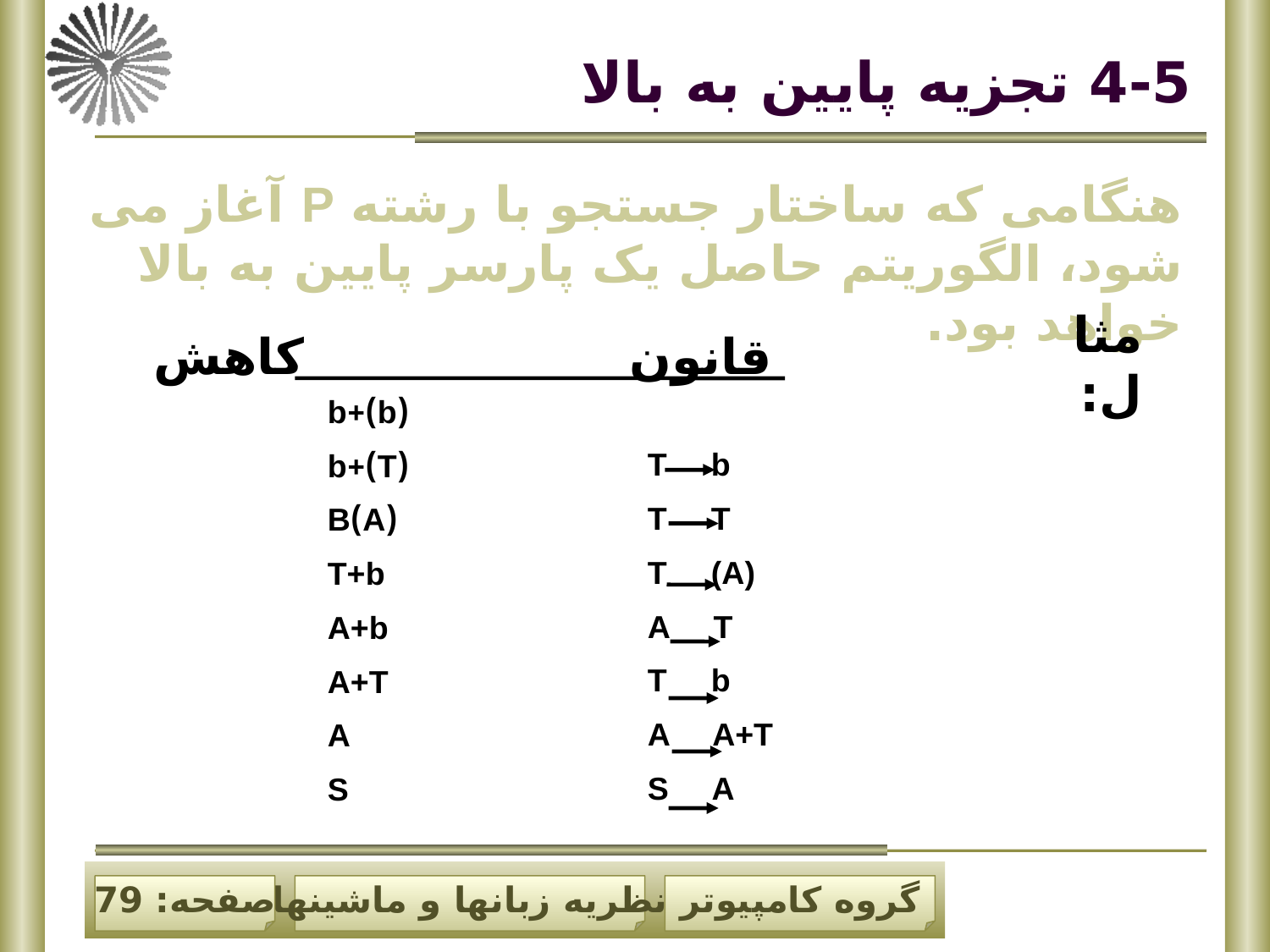

# 4-5 تجزیه پایین به بالا
هنگامی که ساختار جستجو با رشته P آغاز می شود، الگوریتم حاصل یک پارسر پایین به بالا خواهد بود.
مثال:
قانون                   کاهش

(b)+b
(T)+b
(A)B
T+b
A+b
A+T
A
S
T     b
T     T
T     (A)
A     T
T     b
A     A+T
S     A